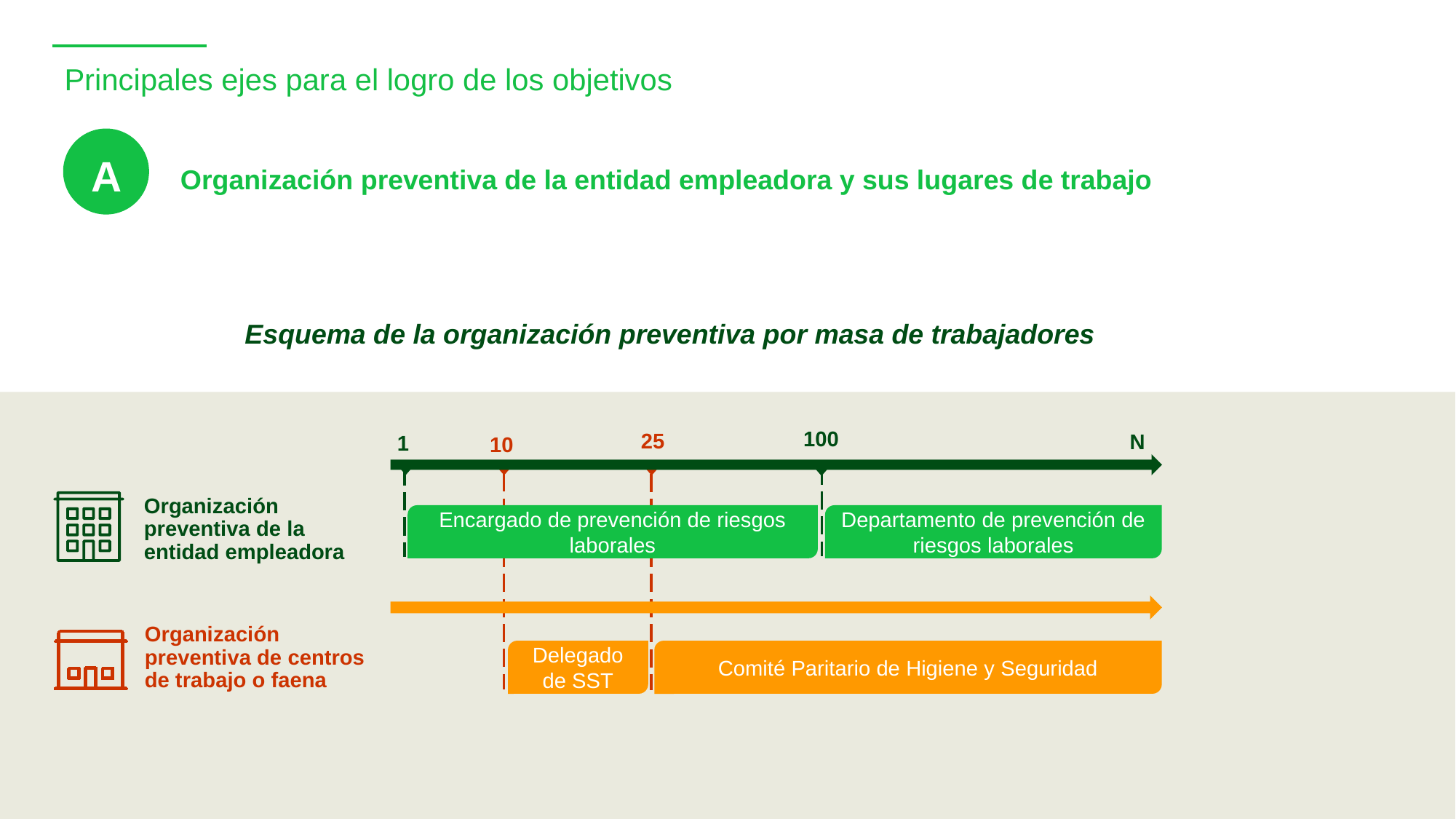

# Principales ejes para el logro de los objetivos

A
Organización preventiva de la entidad empleadora y sus lugares de trabajo
Esquema de la organización preventiva por masa de trabajadores

100
25
N
1
10

Organización preventiva de la entidad empleadora
Encargado de prevención de riesgos laborales
Departamento de prevención de riesgos laborales

Organización preventiva de centros de trabajo o faena

Delegado de SST
Comité Paritario de Higiene y Seguridad

18